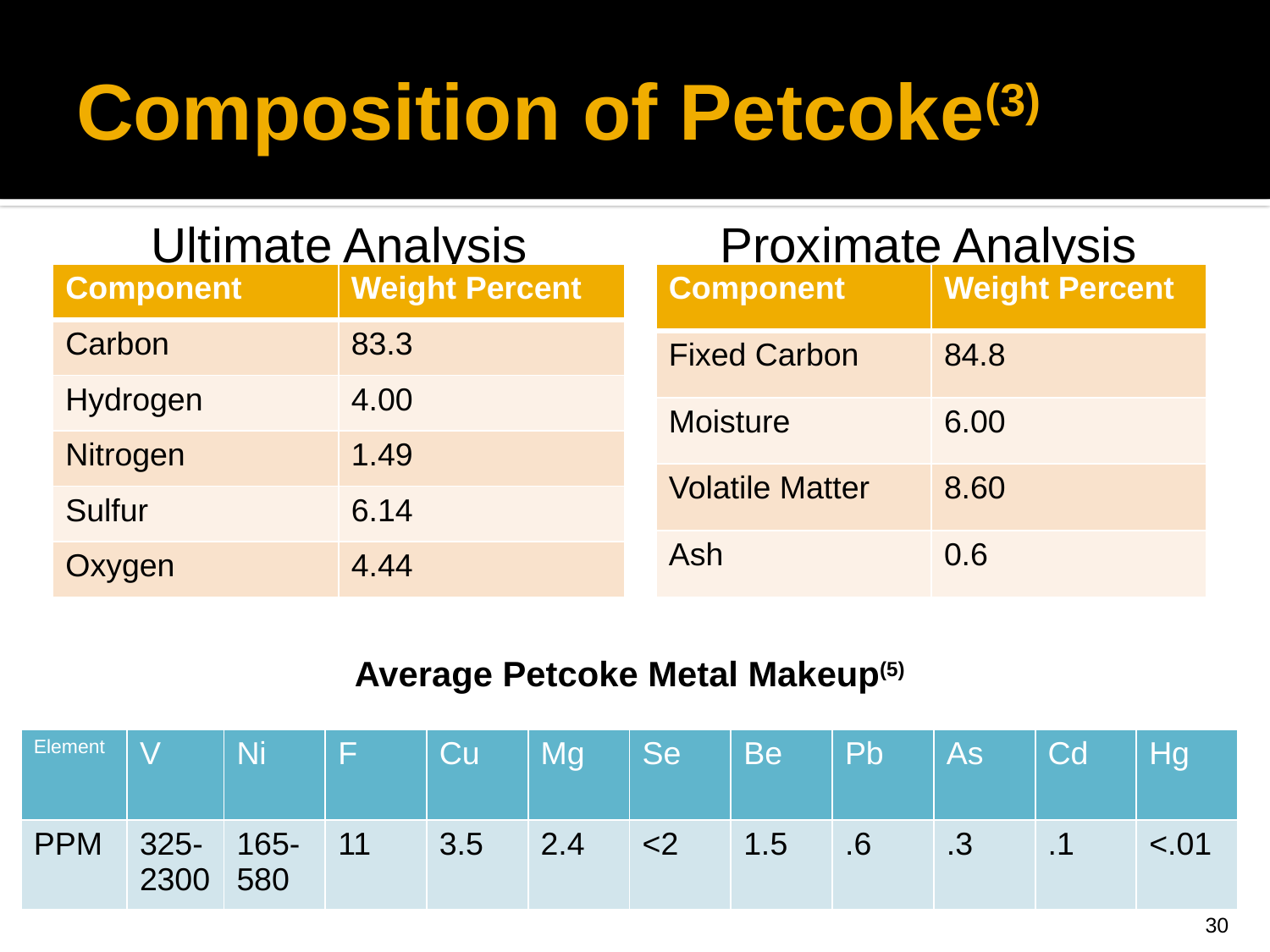

# Composition of Petcoke(3)
Ultimate Analysis
Proximate Analysis
| Component | Weight Percent |
| --- | --- |
| Carbon | 83.3 |
| Hydrogen | 4.00 |
| Nitrogen | 1.49 |
| Sulfur | 6.14 |
| Oxygen | 4.44 |
| Component | Weight Percent |
| --- | --- |
| Fixed Carbon | 84.8 |
| Moisture | 6.00 |
| Volatile Matter | 8.60 |
| Ash | 0.6 |
Average Petcoke Metal Makeup(5)
| Element | V | Ni | F | Cu | Mg | Se | Be | Pb | As | Cd | Hg |
| --- | --- | --- | --- | --- | --- | --- | --- | --- | --- | --- | --- |
| PPM | 325-2300 | 165-580 | 11 | 3.5 | 2.4 | <2 | 1.5 | .6 | .3 | .1 | <.01 |
30